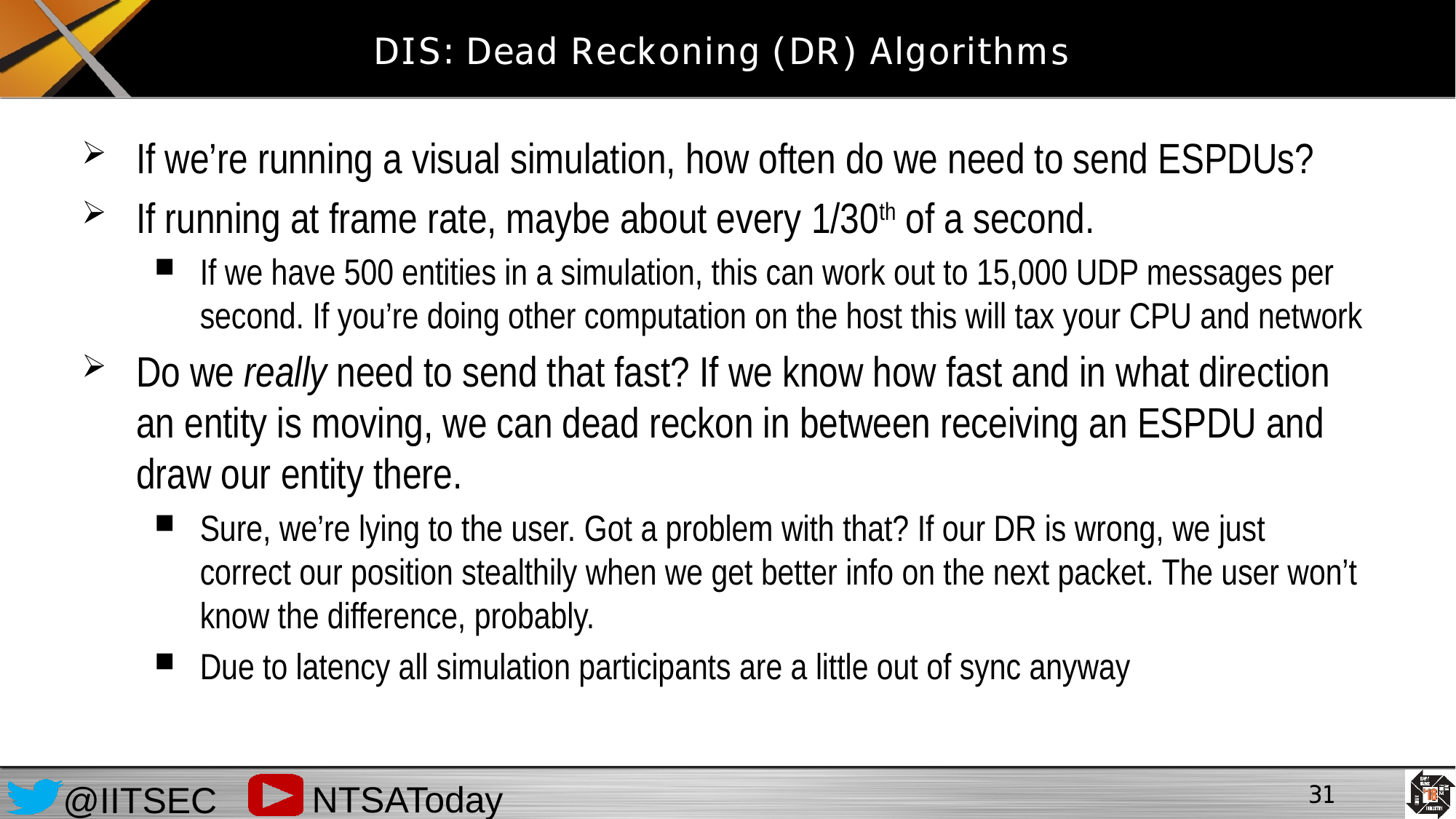

# DIS: Dead Reckoning (DR) Algorithms
If we’re running a visual simulation, how often do we need to send ESPDUs?
If running at frame rate, maybe about every 1/30th of a second.
If we have 500 entities in a simulation, this can work out to 15,000 UDP messages per second. If you’re doing other computation on the host this will tax your CPU and network
Do we really need to send that fast? If we know how fast and in what direction an entity is moving, we can dead reckon in between receiving an ESPDU and draw our entity there.
Sure, we’re lying to the user. Got a problem with that? If our DR is wrong, we just correct our position stealthily when we get better info on the next packet. The user won’t know the difference, probably.
Due to latency all simulation participants are a little out of sync anyway
31